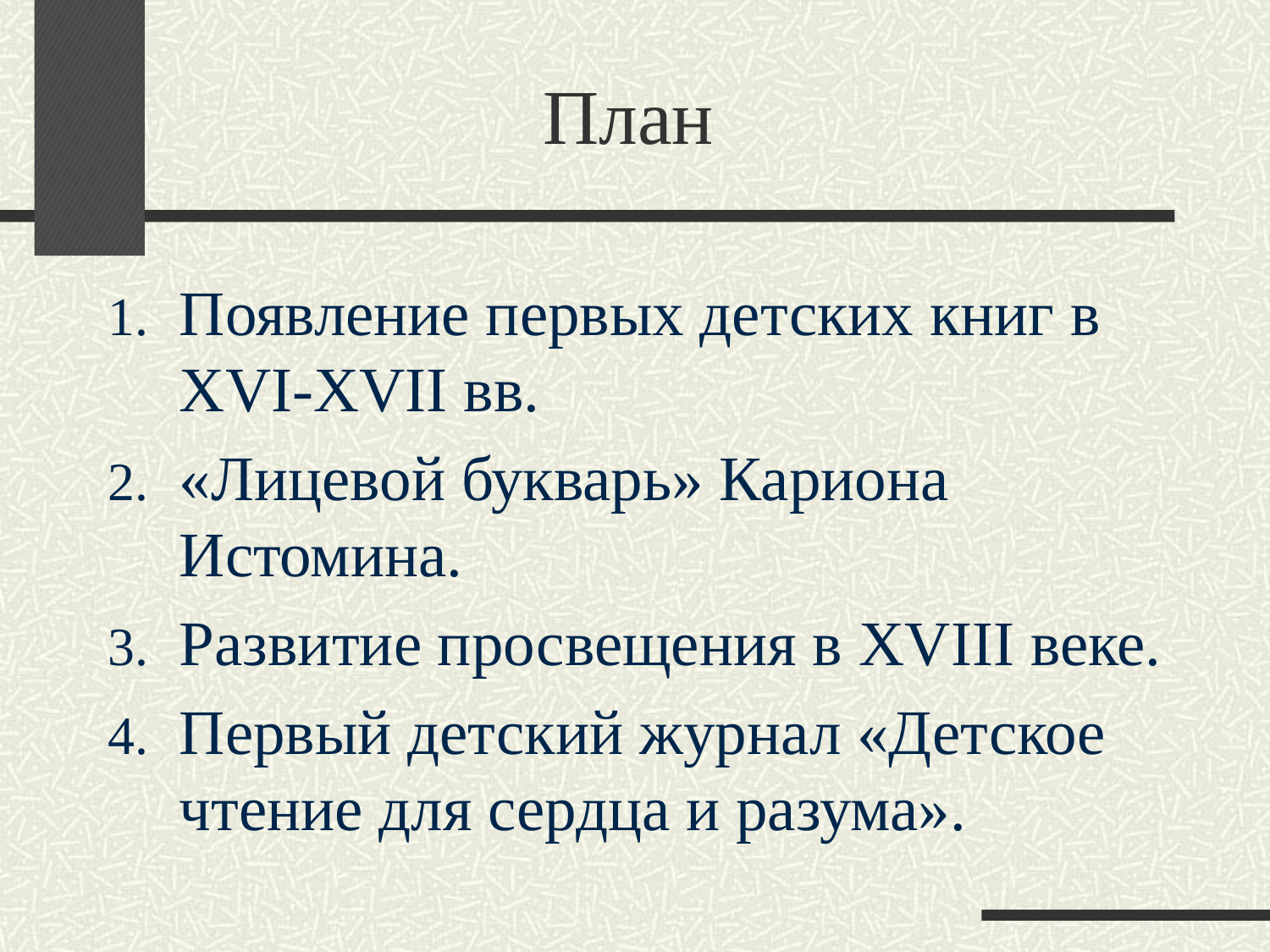

# План
Появление первых детских книг в XVI-XVII вв.
«Лицевой букварь» Кариона Истомина.
Развитие просвещения в XVIII веке.
Первый детский журнал «Детское чтение для сердца и разума».